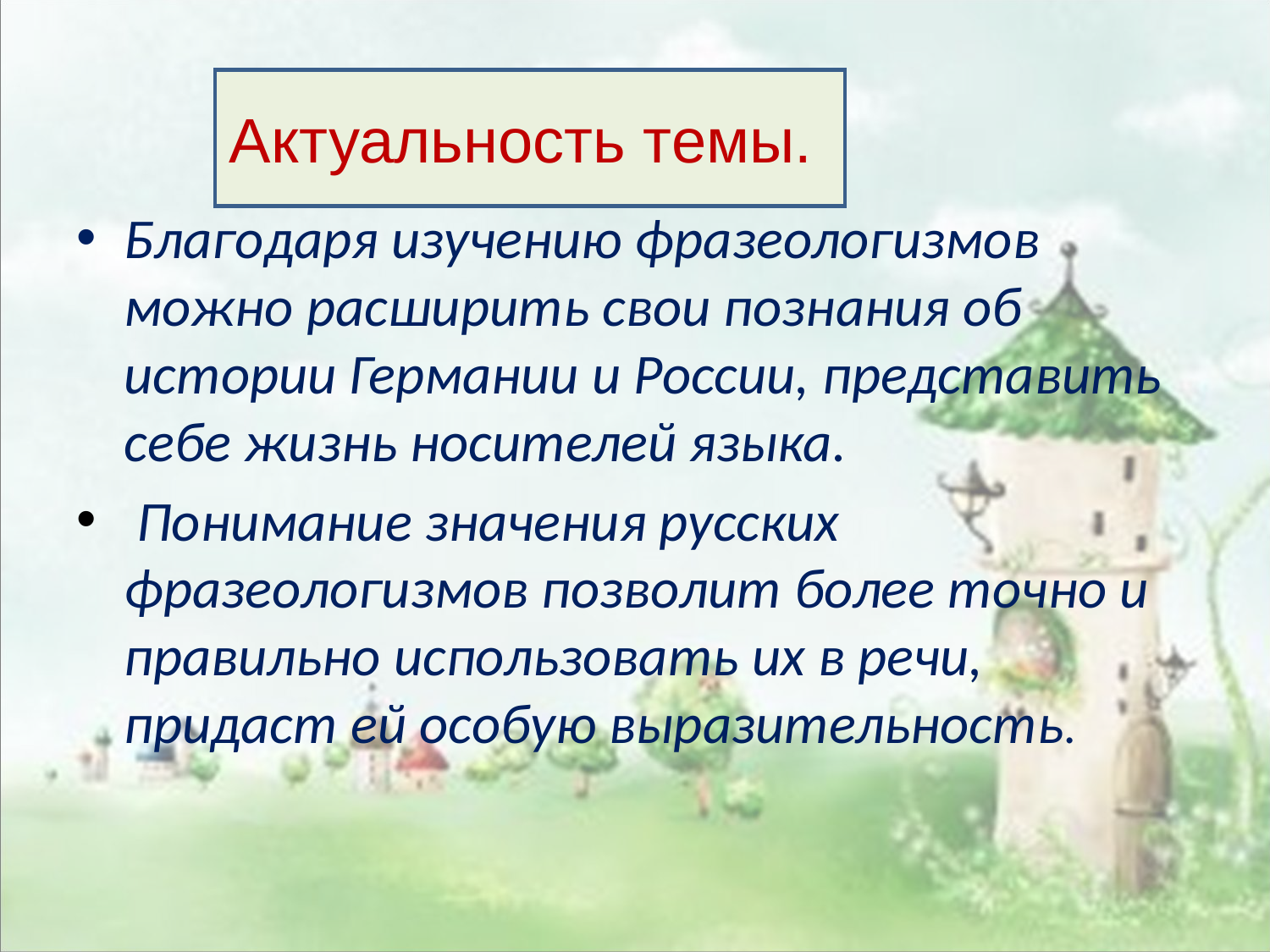

# Актуальность темы.
Благодаря изучению фразеологизмов можно расширить свои познания об истории Германии и России, представить себе жизнь носителей языка.
 Понимание значения русских фразеологизмов позволит более точно и правильно использовать их в речи, придаст ей особую выразительность.